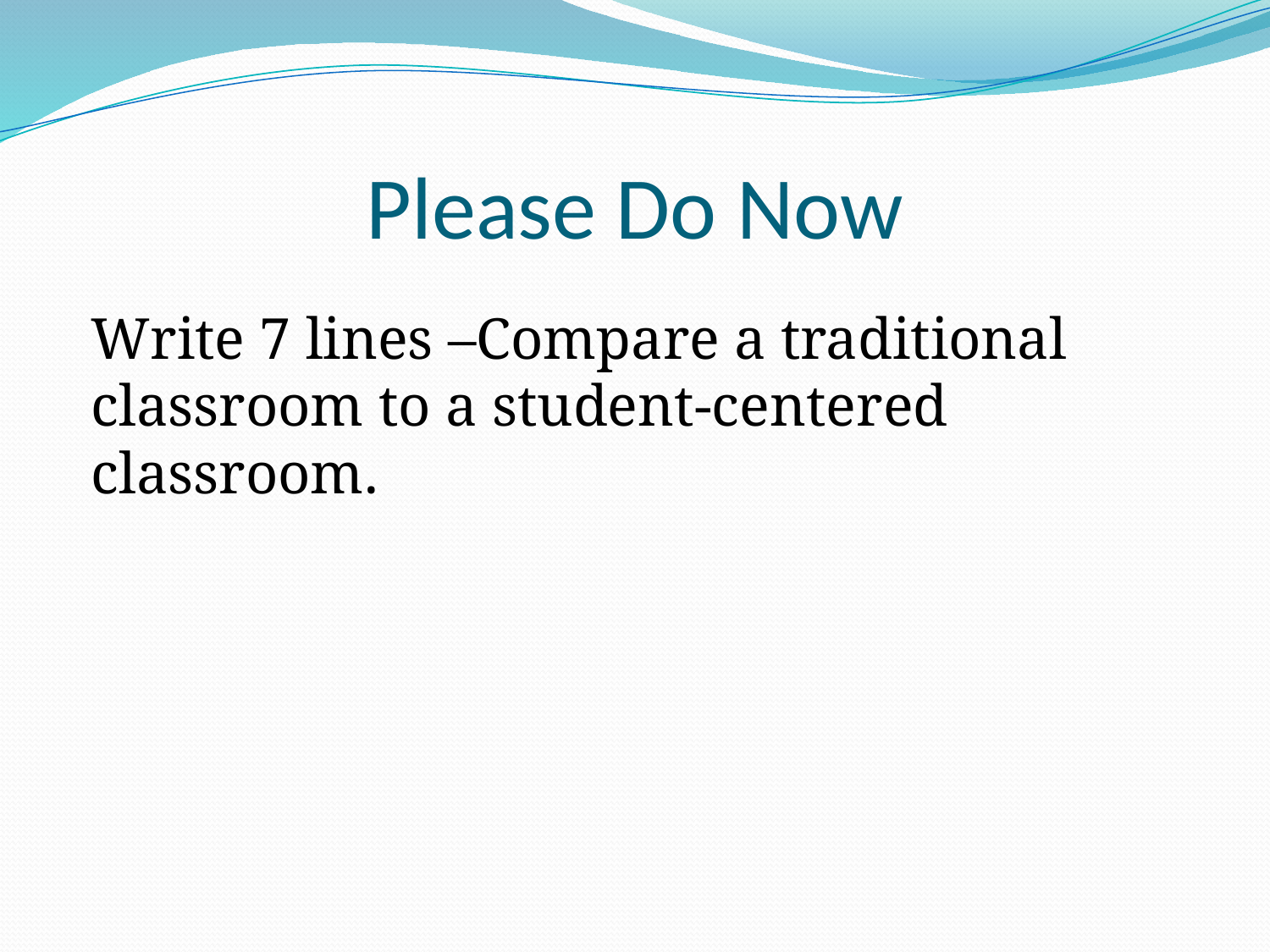

# Please Do Now
Write 7 lines –Compare a traditional classroom to a student-centered classroom.